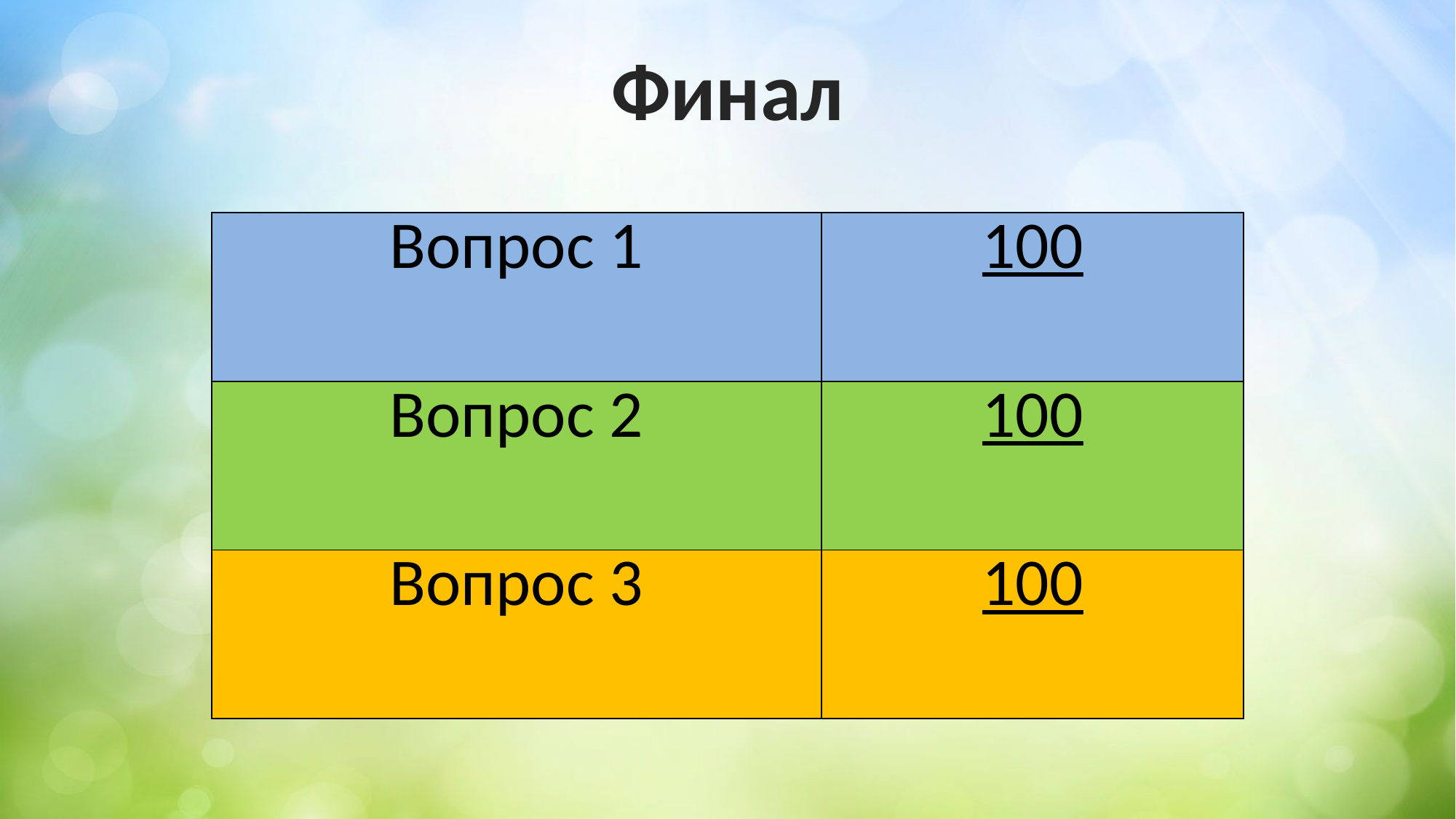

# Финал
| Вопрос 1 | 100 |
| --- | --- |
| Вопрос 2 | 100 |
| Вопрос 3 | 100 |